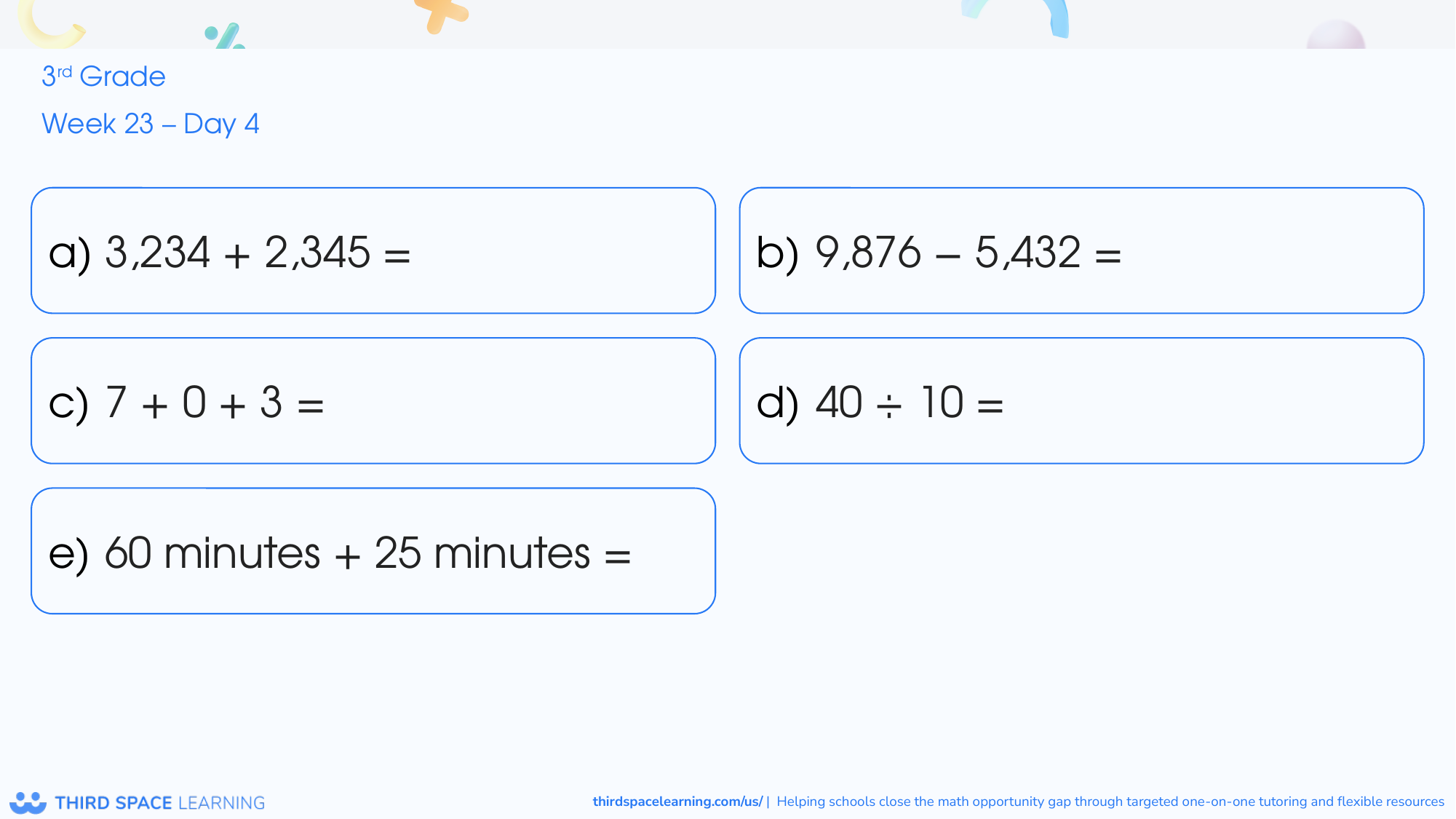

3rd Grade
Week 23 – Day 4
3,234 + 2,345 =
9,876 − 5,432 =
7 + 0 + 3 =
40 ÷ 10 =
60 minutes + 25 minutes =